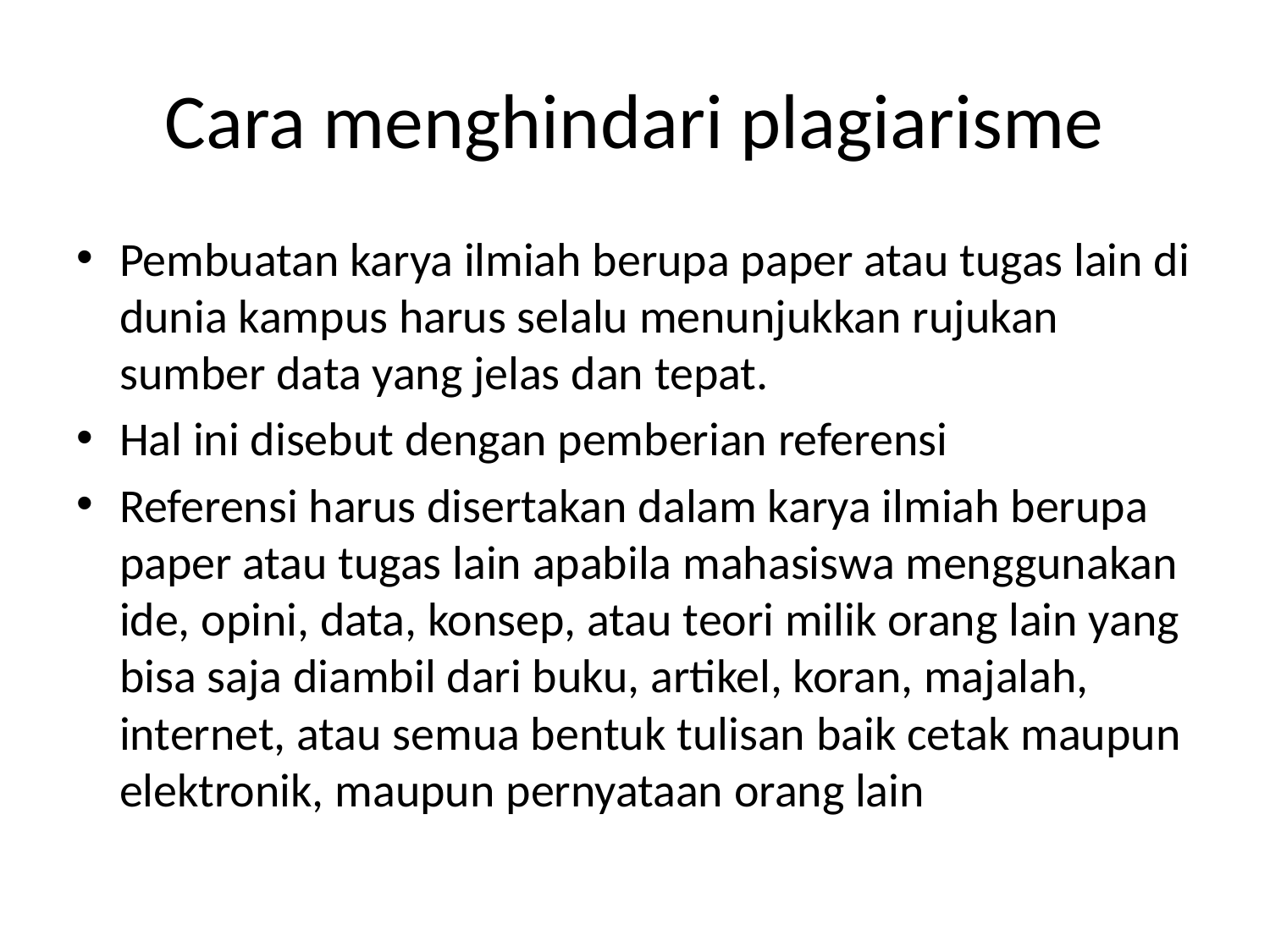

# Cara menghindari plagiarisme
Pembuatan karya ilmiah berupa paper atau tugas lain di dunia kampus harus selalu menunjukkan rujukan sumber data yang jelas dan tepat.
Hal ini disebut dengan pemberian referensi
Referensi harus disertakan dalam karya ilmiah berupa paper atau tugas lain apabila mahasiswa menggunakan ide, opini, data, konsep, atau teori milik orang lain yang  bisa saja diambil dari buku, artikel, koran, majalah, internet, atau semua bentuk tulisan baik cetak maupun elektronik, maupun pernyataan orang lain